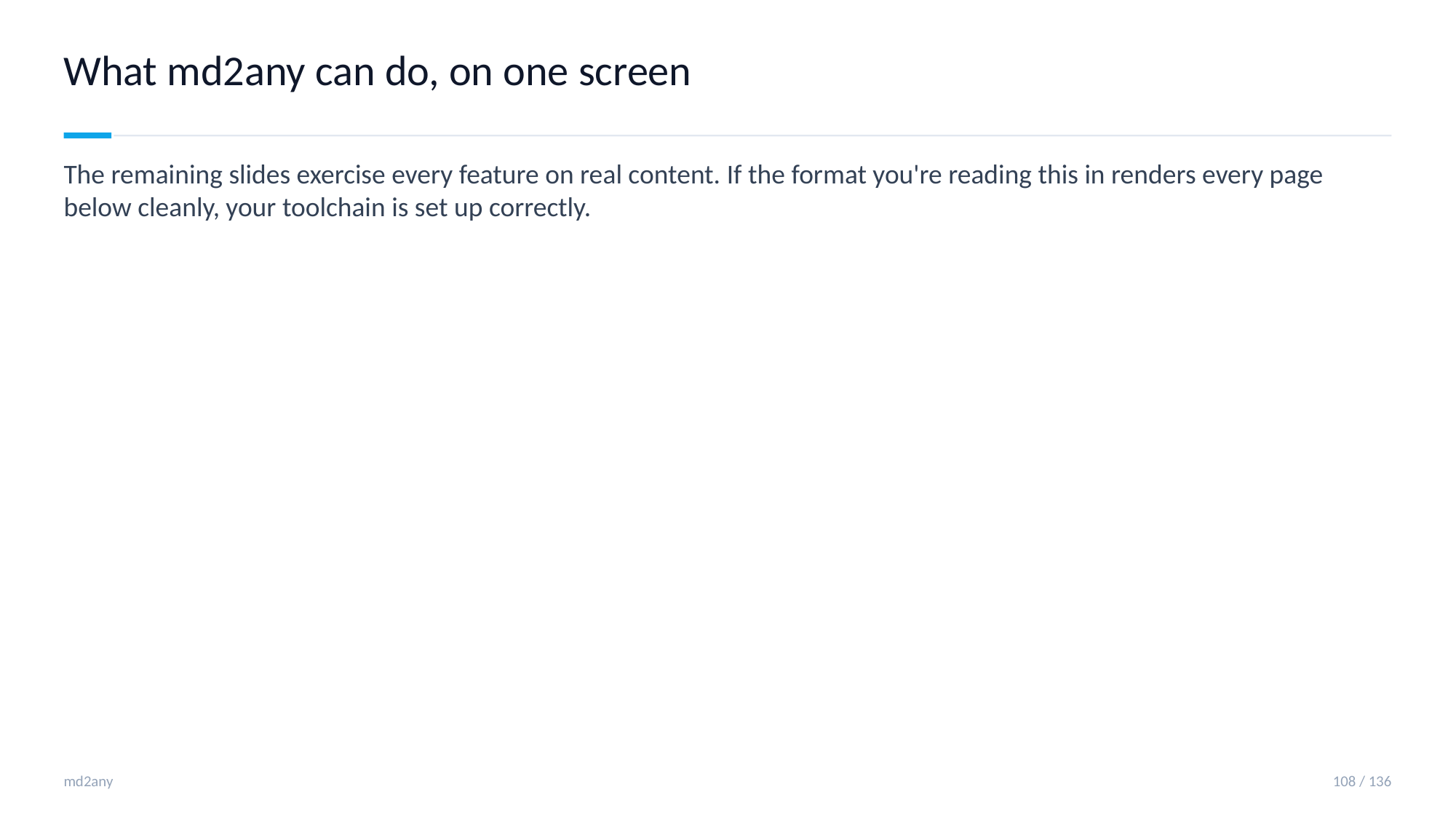

What md2any can do, on one screen

The remaining slides exercise every feature on real content. If the format you're reading this in renders every page below cleanly, your toolchain is set up correctly.
md2any
108 / 136